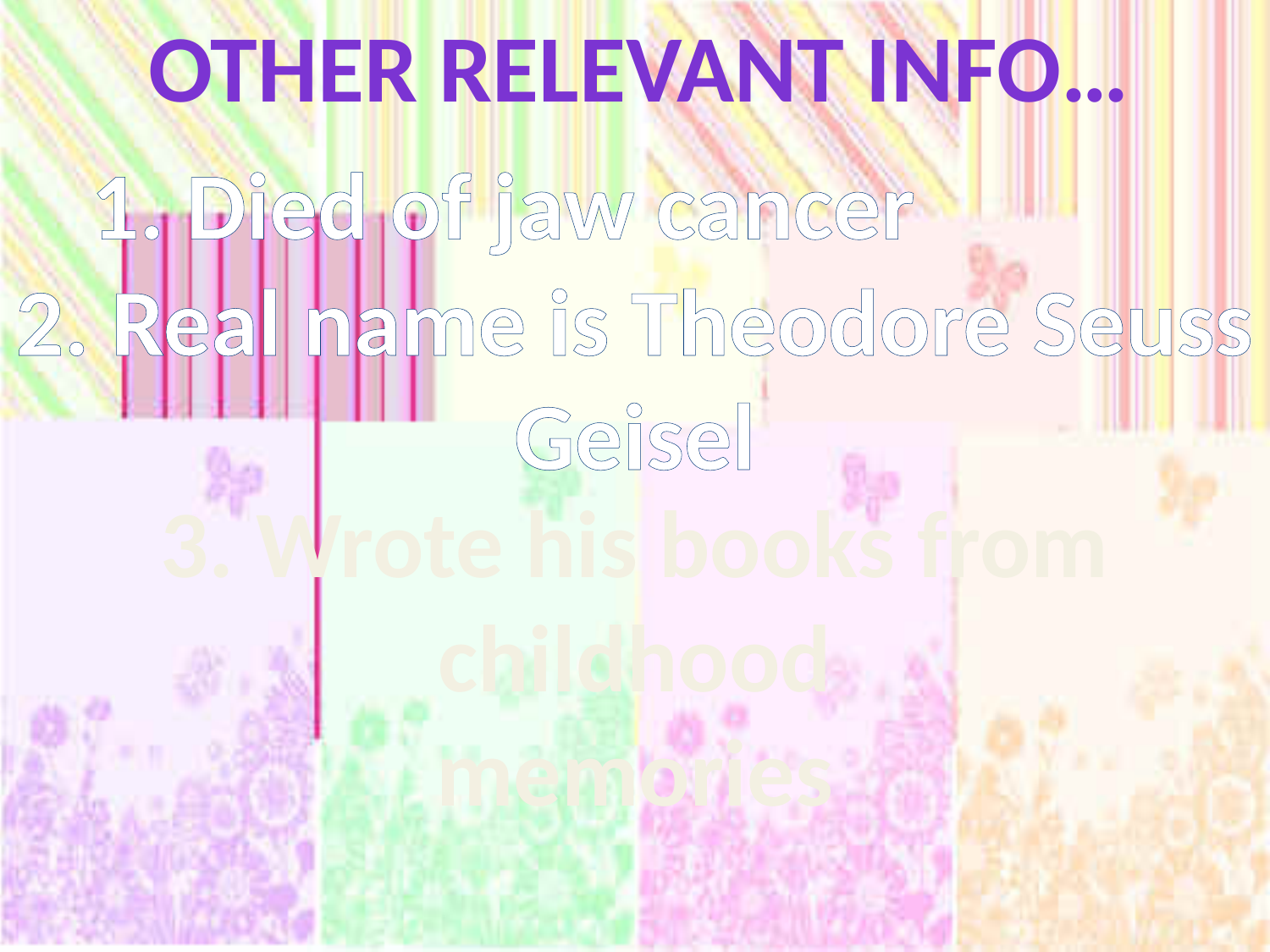

Other relevant info…
1. Died of jaw cancer
2. Real name is Theodore Seuss Geisel
3. Wrote his books from childhood
memories